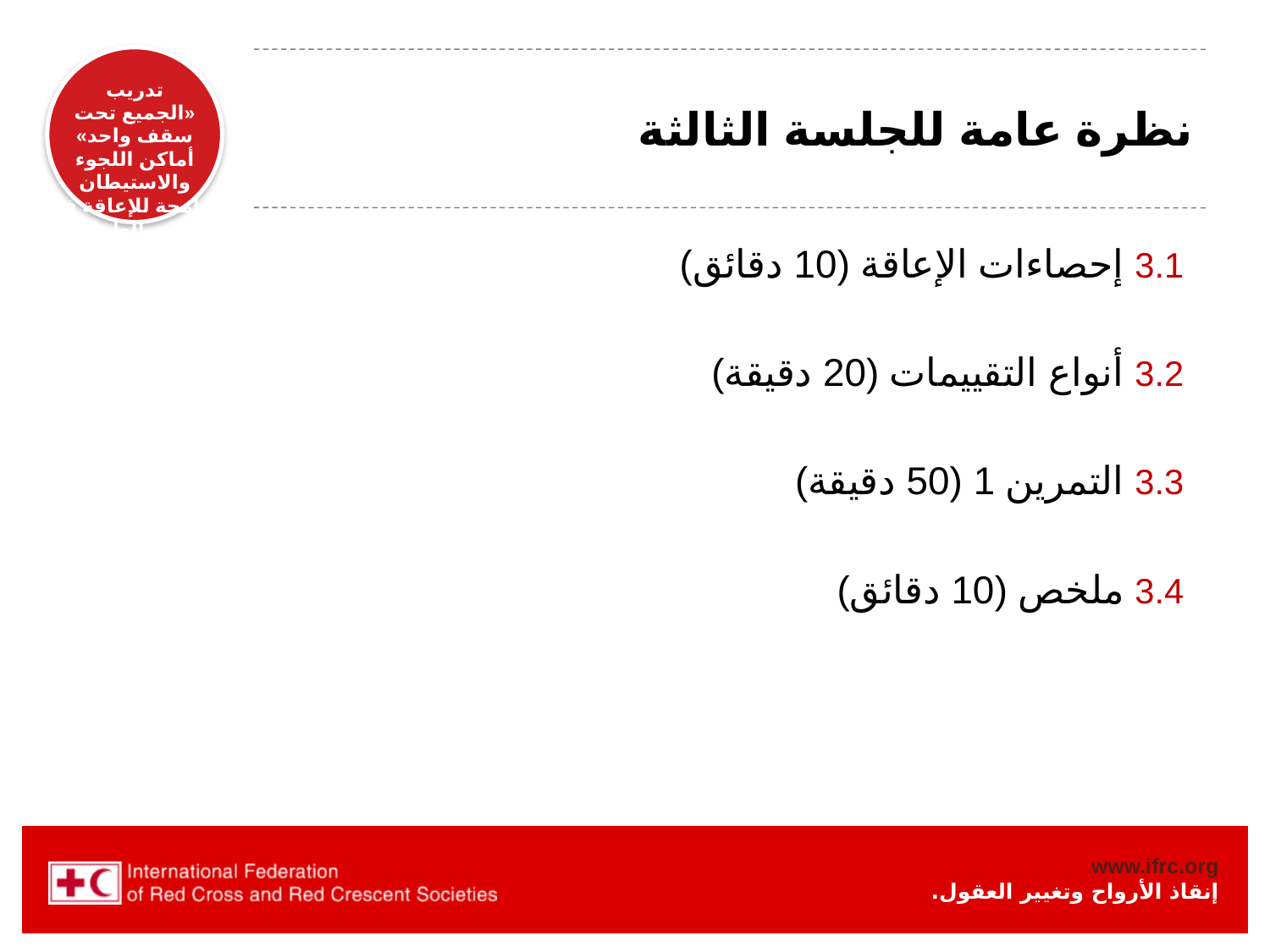

# نظرة عامة للجلسة الثالثة
 3.1 إحصاءات الإعاقة (10 دقائق)

 3.2 أنواع التقييمات (20 دقيقة)

 3.3 التمرين 1 (50 دقيقة)

 3.4 ملخص (10 دقائق)